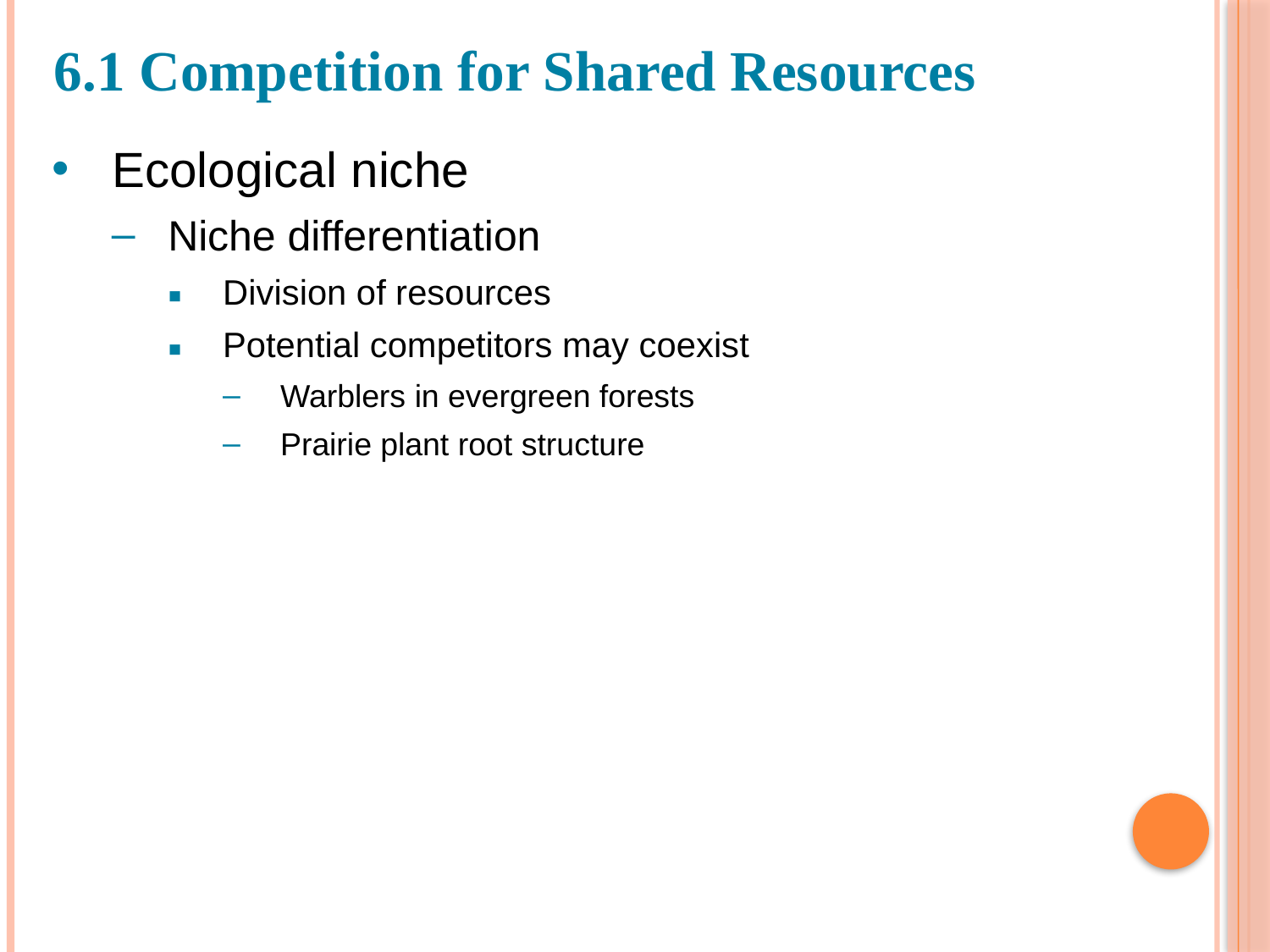

# 6.1 Competition for Shared Resources
Ecological niche
Niche differentiation
Division of resources
Potential competitors may coexist
Warblers in evergreen forests
Prairie plant root structure